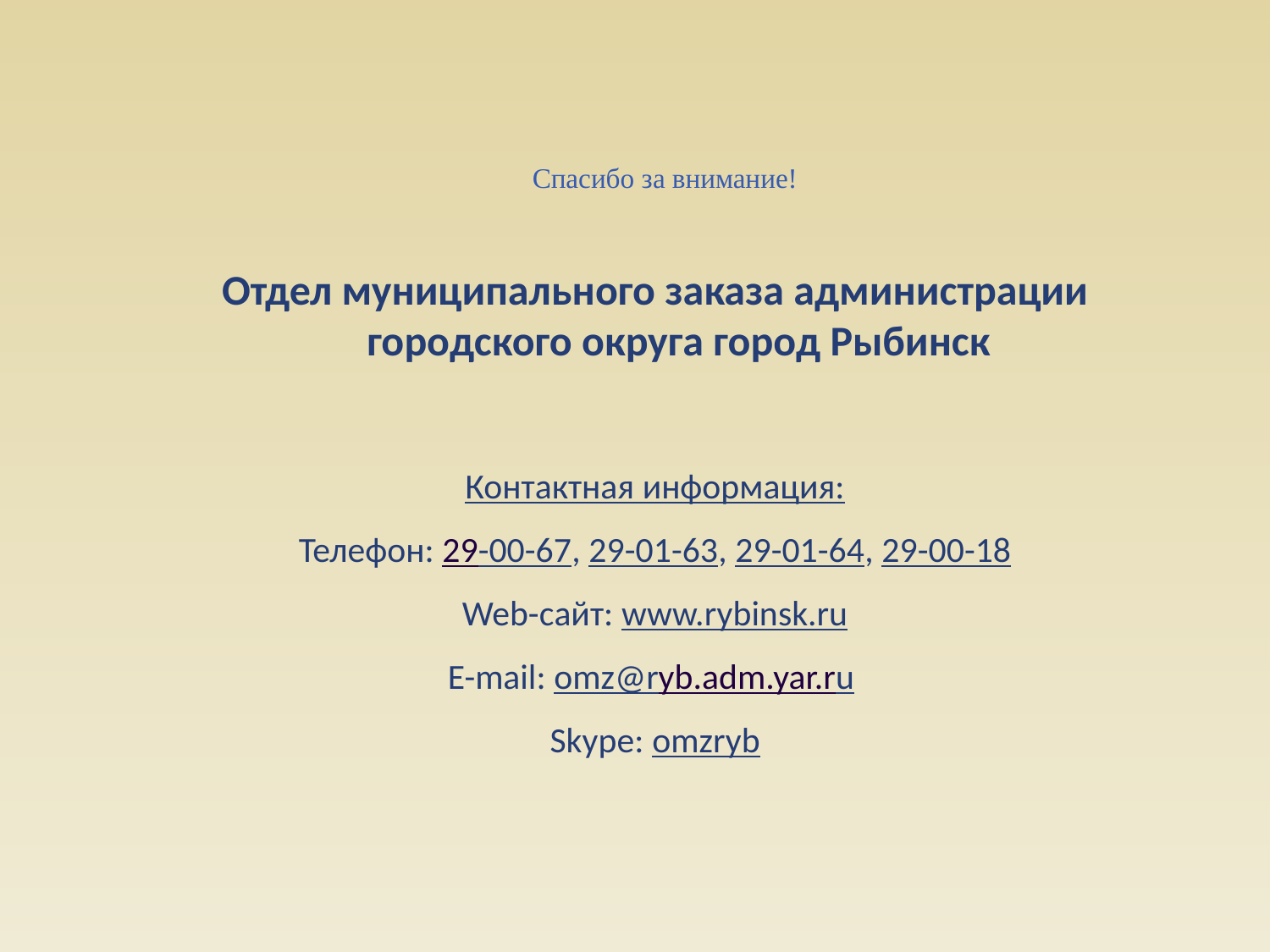

Спасибо за внимание!
Отдел муниципального заказа администрации городского округа город Рыбинск

Контактная информация:
Телефон: 29-00-67, 29-01-63, 29-01-64, 29-00-18
Web-сайт: www.rybinsk.ru
E-mail: omz@ryb.adm.yar.ru
Skype: omzryb